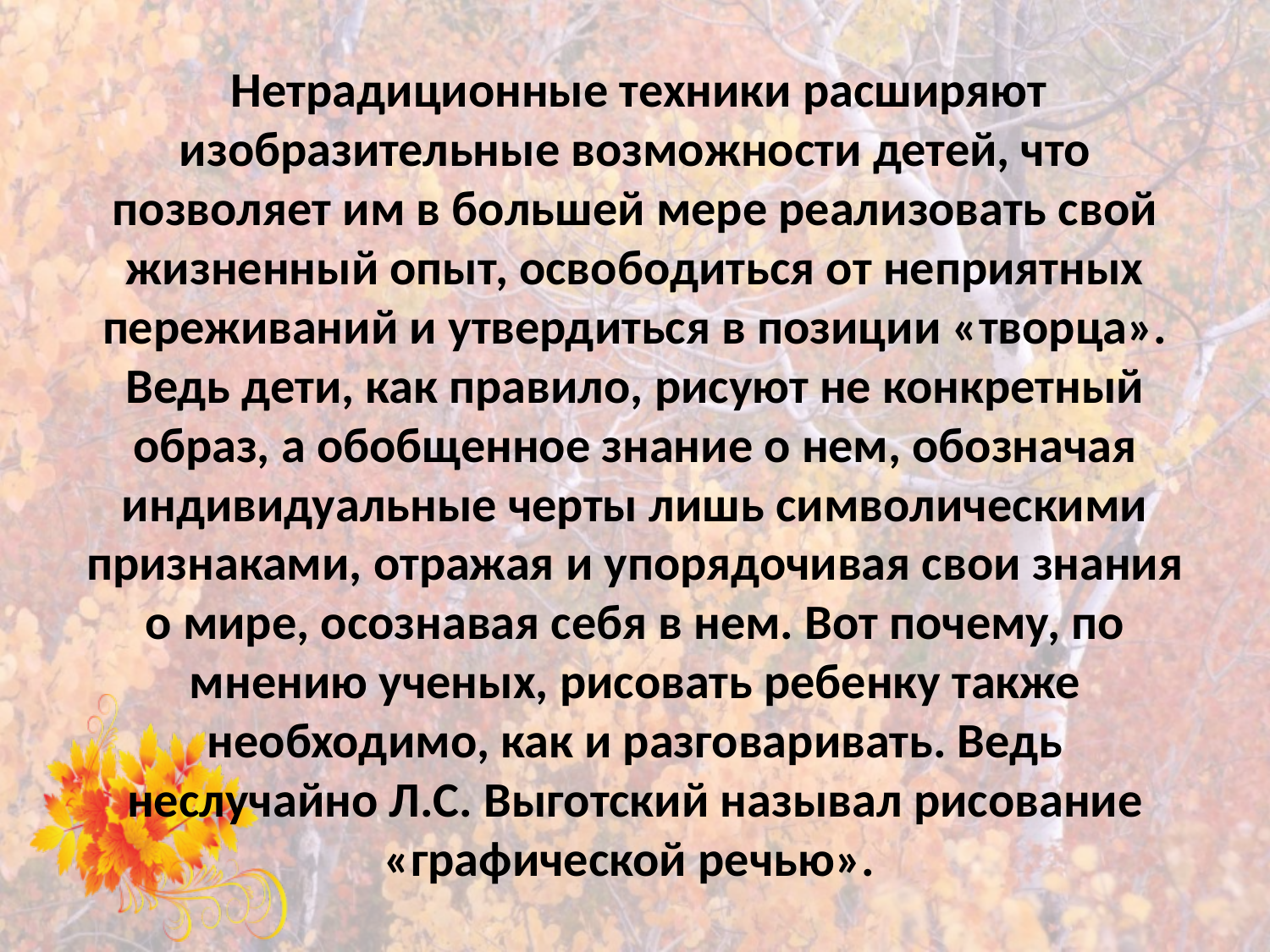

# Нетрадиционные техники расширяют изобразительные возможности детей, что позволяет им в большей мере реализовать свой жизненный опыт, освободиться от неприятных переживаний и утвердиться в позиции «творца». Ведь дети, как правило, рисуют не конкретный образ, а обобщенное знание о нем, обозначая индивидуальные черты лишь символическими признаками, отражая и упорядочивая свои знания о мире, осознавая себя в нем. Вот почему, по мнению ученых, рисовать ребенку также необходимо, как и разговаривать. Ведь неслучайно Л.С. Выготский называл рисование «графической речью».